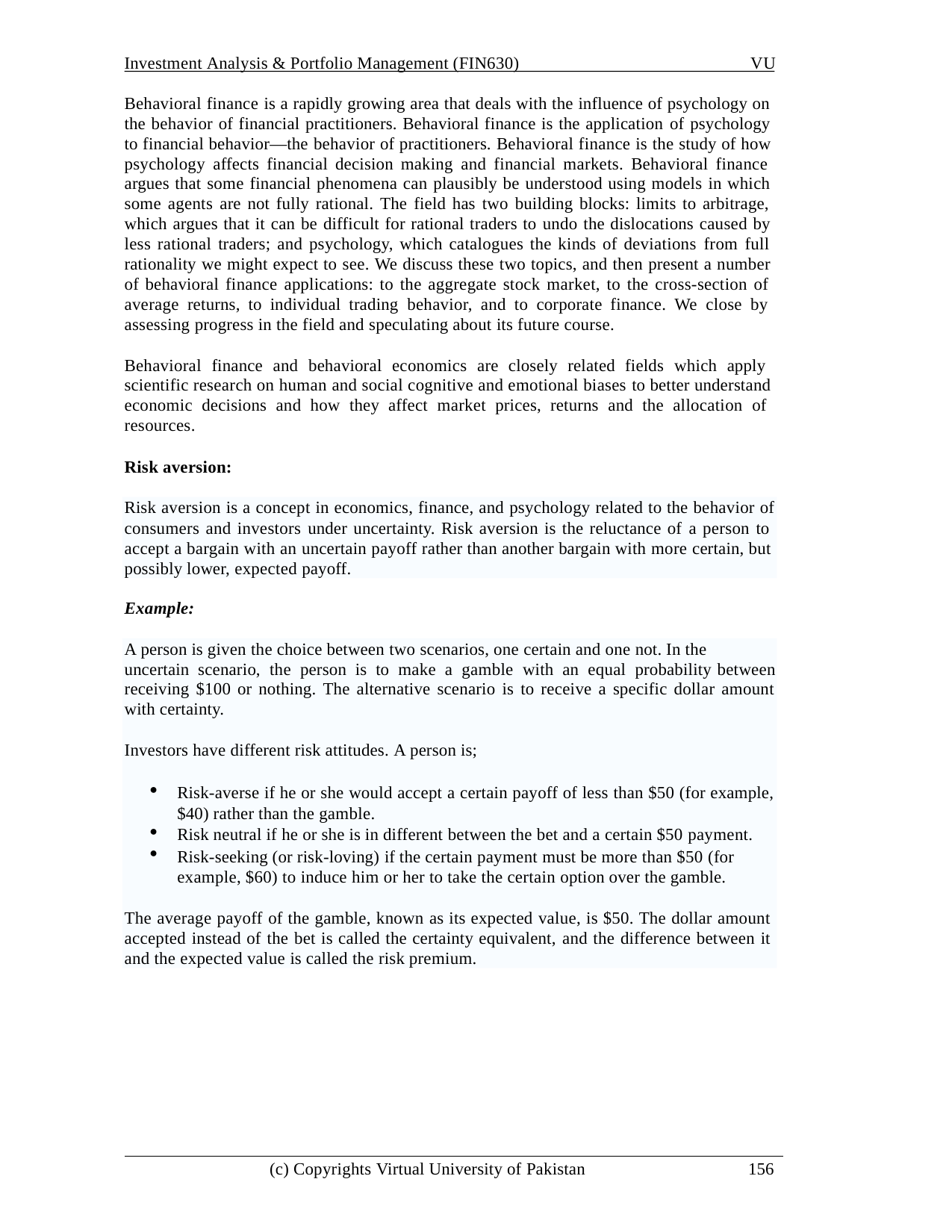

Investment Analysis & Portfolio Management (FIN630)	VU

Behavioral finance is a rapidly growing area that deals with the influence of psychology on  the behavior of financial practitioners. Behavioral finance is the application of psychology  to financial behavior—the behavior of practitioners. Behavioral finance is the study of how  psychology affects financial decision making and financial markets. Behavioral finance  argues that some financial phenomena can plausibly be understood using models in which  some agents are not fully rational. The field has two building blocks: limits to arbitrage,  which argues that it can be difficult for rational traders to undo the dislocations caused by  less rational traders; and psychology, which catalogues the kinds of deviations from full  rationality we might expect to see. We discuss these two topics, and then present a number  of behavioral finance applications: to the aggregate stock market, to the cross-section of  average returns, to individual trading behavior, and to corporate finance. We close by  assessing progress in the field and speculating about its future course.

Behavioral finance and behavioral economics are closely related fields which apply  scientific research on human and social cognitive and emotional biases to better understand  economic decisions and how they affect market prices, returns and the allocation of  resources.

Risk aversion:

Risk aversion is a concept in economics, finance, and psychology related to the behavior of
consumers and investors under uncertainty. Risk aversion is the reluctance of a person to  accept a bargain with an uncertain payoff rather than another bargain with more certain, but  possibly lower, expected payoff.
Example:
A person is given the choice between two scenarios, one certain and one not. In the  uncertain  scenario,  the  person  is  to  make  a  gamble  with  an  equal  probability between
receiving $100 or nothing. The alternative scenario is to receive a specific dollar amount
with certainty.

Investors have different risk attitudes. A person is;

Risk-averse if he or she would accept a certain payoff of less than $50 (for example,
$40) rather than the gamble.
Risk neutral if he or she is in different between the bet and a certain $50 payment.
Risk-seeking (or risk-loving) if the certain payment must be more than $50 (for  example, $60) to induce him or her to take the certain option over the gamble.

The average payoff of the gamble, known as its expected value, is $50. The dollar amount  accepted instead of the bet is called the certainty equivalent, and the difference between it  and the expected value is called the risk premium.
(c) Copyrights Virtual University of Pakistan
156